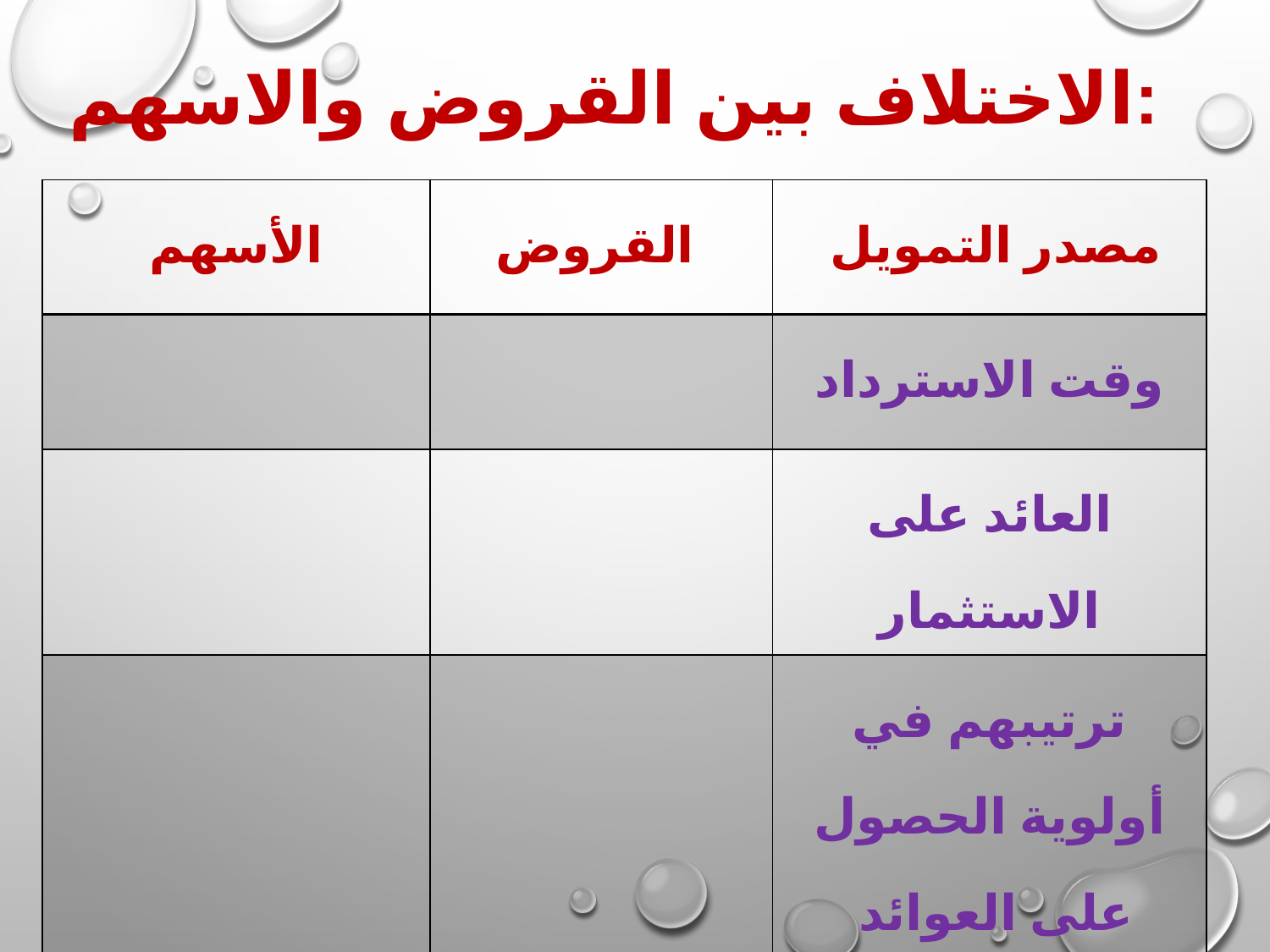

# الاختلاف بين القروض والاسهم:
| الأسهم | القروض | مصدر التمويل |
| --- | --- | --- |
|  |  | وقت الاسترداد |
|  |  | العائد على الاستثمار |
|  |  | ترتيبهم في أولوية الحصول على العوائد |
|  |  | السيطرة على المنشأة |